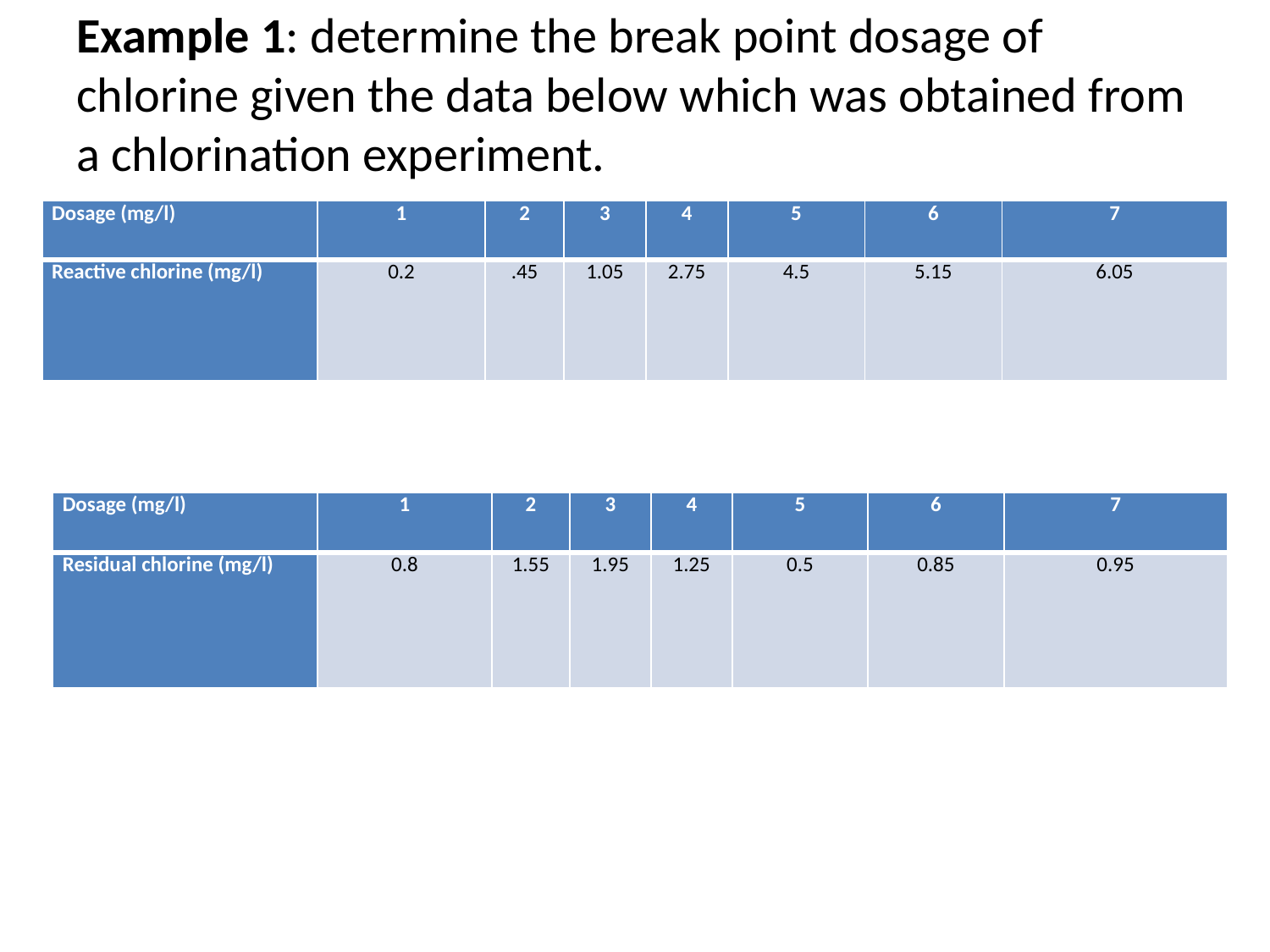

# Example 1: determine the break point dosage of chlorine given the data below which was obtained from a chlorination experiment.
| Dosage (mg/l) | 1 | 2 | 3 | 4 | 5 | 6 | 7 |
| --- | --- | --- | --- | --- | --- | --- | --- |
| Reactive chlorine (mg/l) | 0.2 | .45 | 1.05 | 2.75 | 4.5 | 5.15 | 6.05 |
| Dosage (mg/l) | 1 | 2 | 3 | 4 | 5 | 6 | 7 |
| --- | --- | --- | --- | --- | --- | --- | --- |
| Residual chlorine (mg/l) | 0.8 | 1.55 | 1.95 | 1.25 | 0.5 | 0.85 | 0.95 |